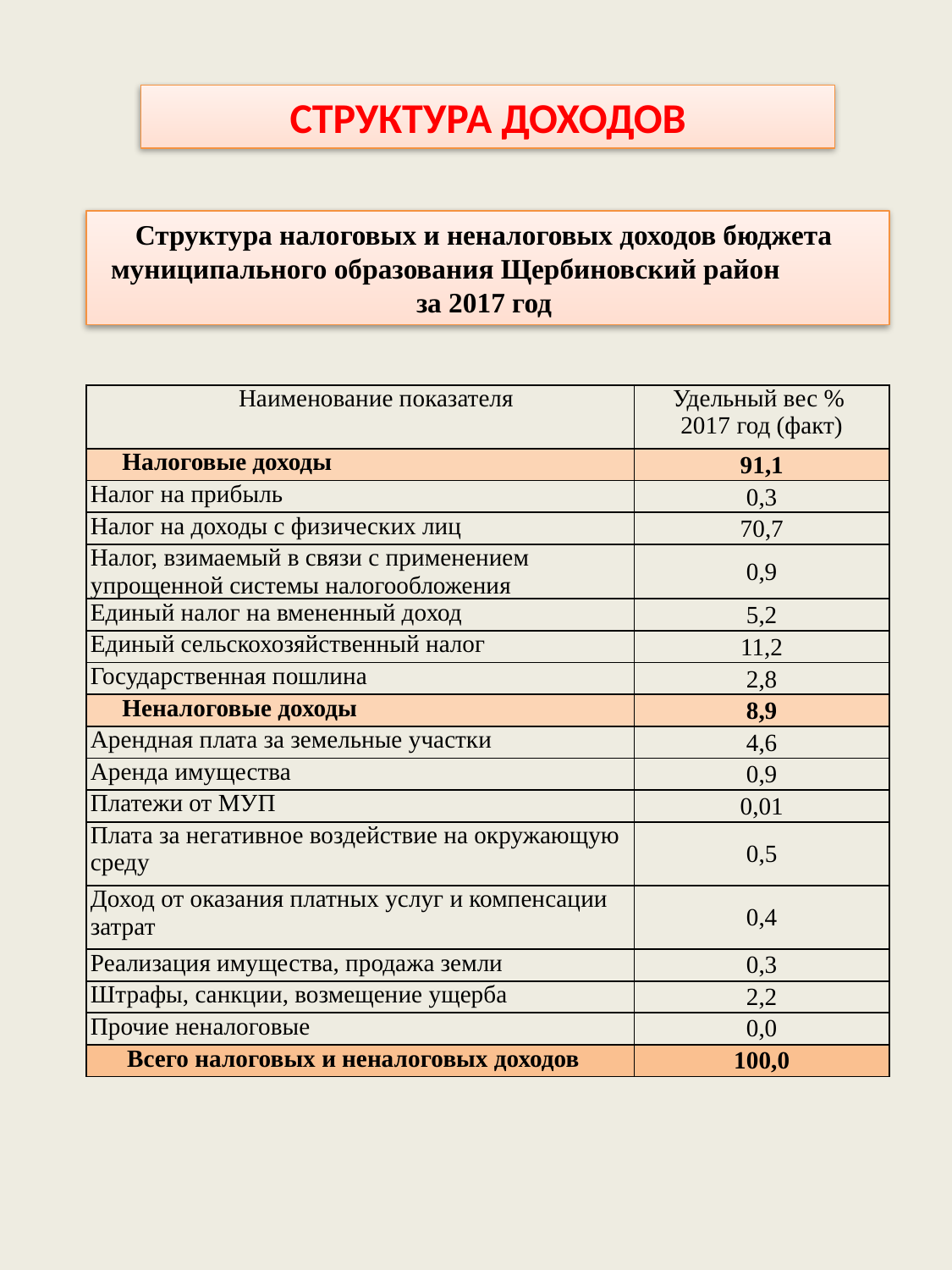

СТРУКТУРА ДОХОДОВ
Структура налоговых и неналоговых доходов бюджета
муниципального образования Щербиновский район             за 2017 год
| Наименование показателя | Удельный вес % 2017 год (факт) |
| --- | --- |
| Налоговые доходы | 91,1 |
| Налог на прибыль | 0,3 |
| Налог на доходы с физических лиц | 70,7 |
| Налог, взимаемый в связи с применением упрощенной системы налогообложения | 0,9 |
| Единый налог на вмененный доход | 5,2 |
| Единый сельскохозяйственный налог | 11,2 |
| Государственная пошлина | 2,8 |
| Неналоговые доходы | 8,9 |
| Арендная плата за земельные участки | 4,6 |
| Аренда имущества | 0,9 |
| Платежи от МУП | 0,01 |
| Плата за негативное воздействие на окружающую среду | 0,5 |
| Доход от оказания платных услуг и компенсации затрат | 0,4 |
| Реализация имущества, продажа земли | 0,3 |
| Штрафы, санкции, возмещение ущерба | 2,2 |
| Прочие неналоговые | 0,0 |
| Всего налоговых и неналоговых доходов | 100,0 |